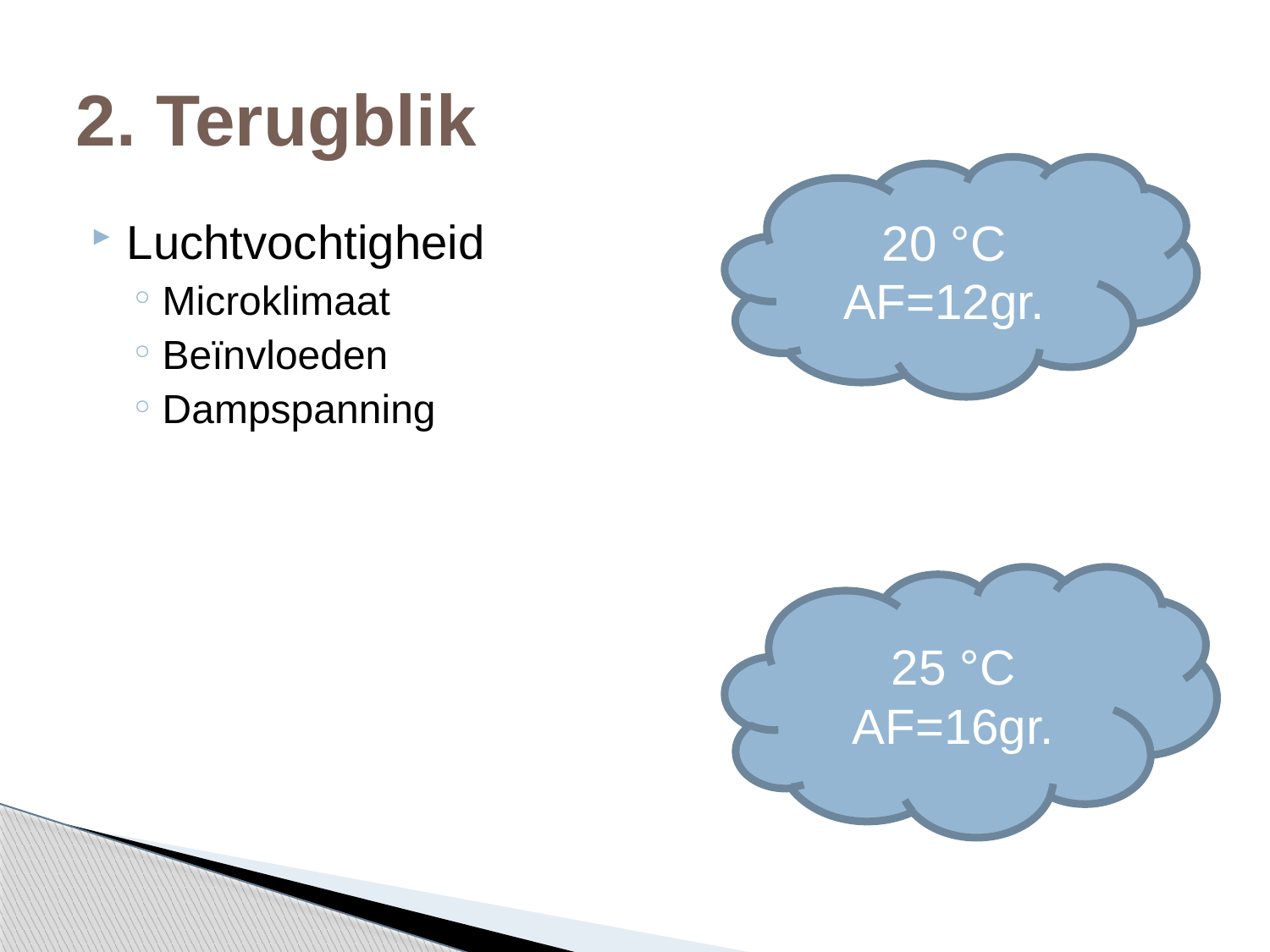

# 2. Terugblik
20 °C
AF=12gr.
Luchtvochtigheid
Microklimaat
Beïnvloeden
Dampspanning

25 °C
AF=16gr.